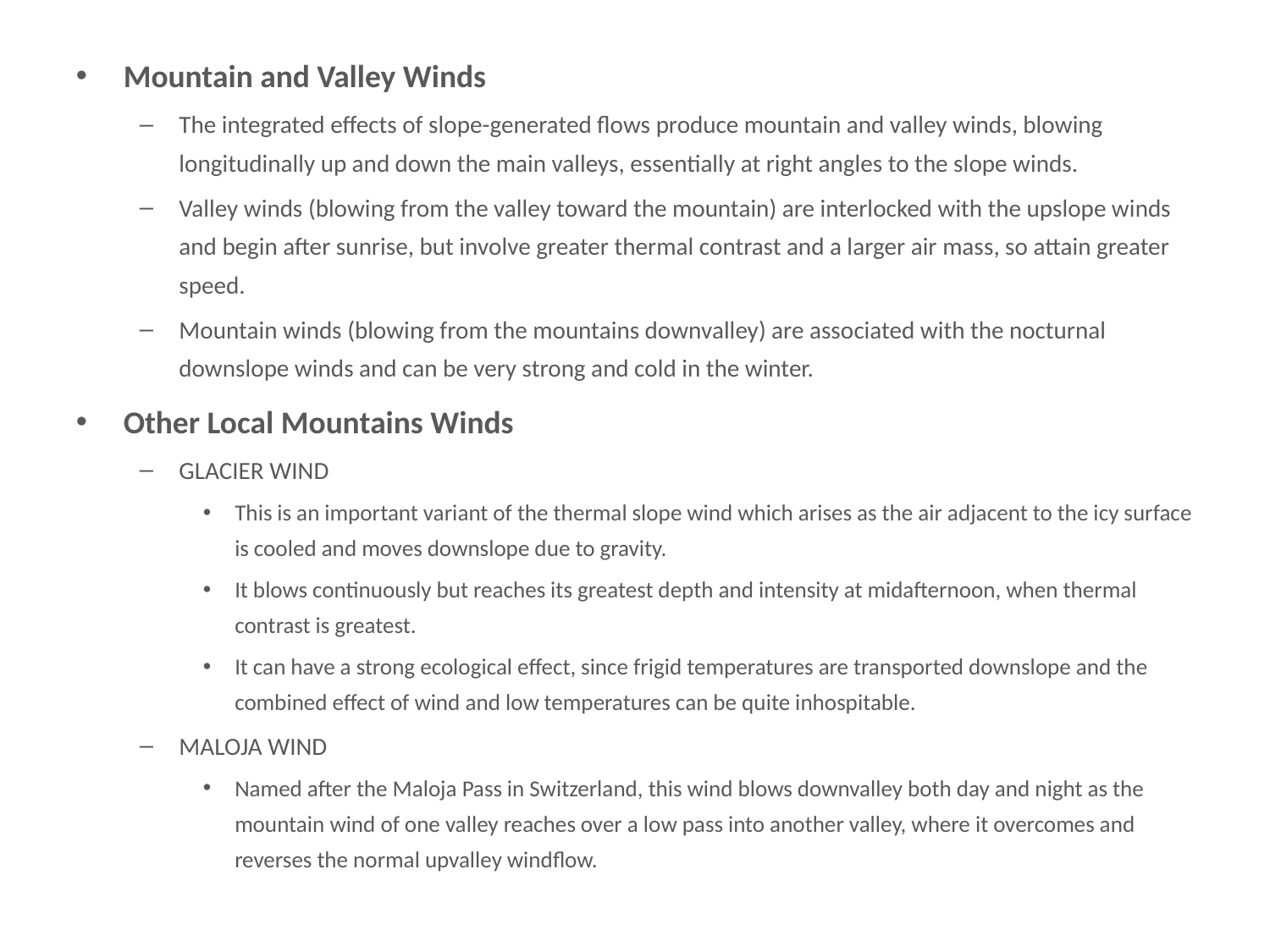

# Mountain and Valley Winds
Mountain and Valley Winds
The integrated effects of slope-generated flows produce mountain and valley winds, blowing longitudinally up and down the main valleys, essentially at right angles to the slope winds.
Valley winds (blowing from the valley toward the mountain) are interlocked with the upslope winds and begin after sunrise, but involve greater thermal contrast and a larger air mass, so attain greater speed.
Mountain winds (blowing from the mountains downvalley) are associated with the nocturnal downslope winds and can be very strong and cold in the winter.
Other Local Mountains Winds
GLACIER WIND
This is an important variant of the thermal slope wind which arises as the air adjacent to the icy surface is cooled and moves downslope due to gravity.
It blows continuously but reaches its greatest depth and intensity at midafternoon, when thermal contrast is greatest.
It can have a strong ecological effect, since frigid temperatures are transported downslope and the combined effect of wind and low temperatures can be quite inhospitable.
MALOJA WIND
Named after the Maloja Pass in Switzerland, this wind blows downvalley both day and night as the mountain wind of one valley reaches over a low pass into another valley, where it overcomes and reverses the normal upvalley windflow.